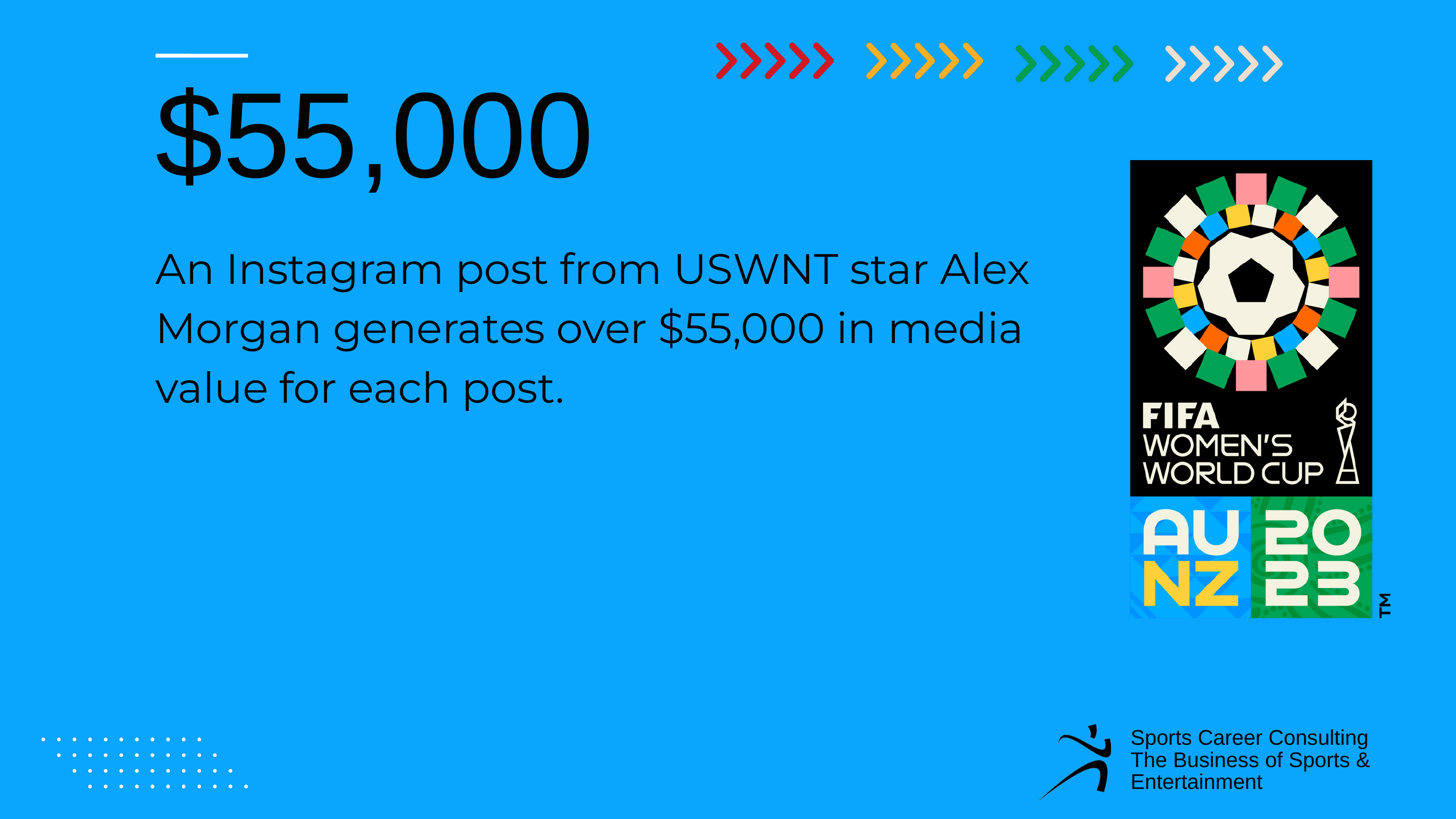

$55,000

An Instagram post from USWNT star Alex Morgan generates over $55,000 in media value for each post.

Sports Career Consulting
The Business of Sports & Entertainment